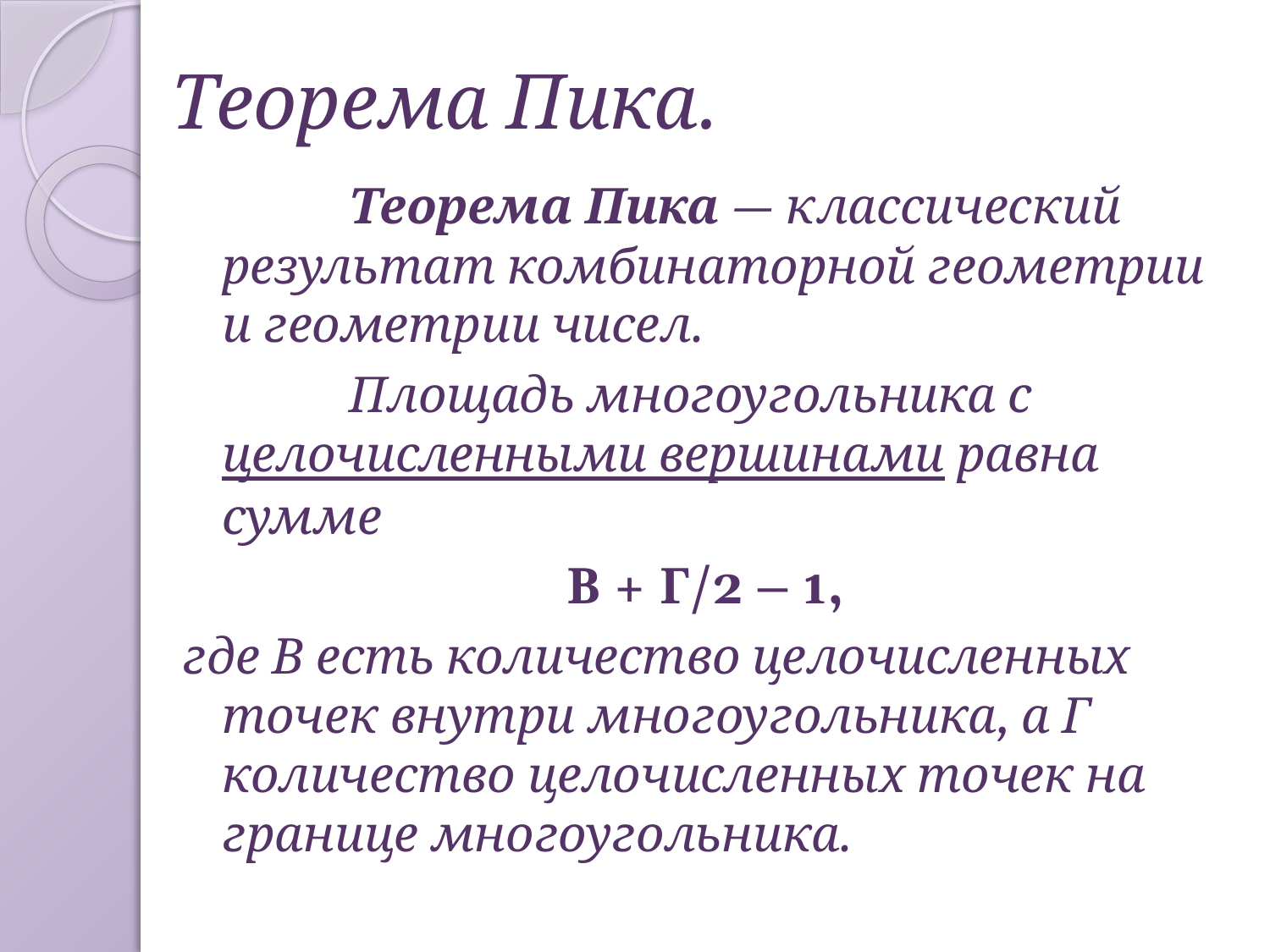

# Теорема Пика.
		Теорема Пика — классический результат комбинаторной геометрии и геометрии чисел.
		Площадь многоугольника с целочисленными вершинами равна сумме
В + Г/2 – 1,
где В есть количество целочисленных точек внутри многоугольника, а Г количество целочисленных точек на границе многоугольника.